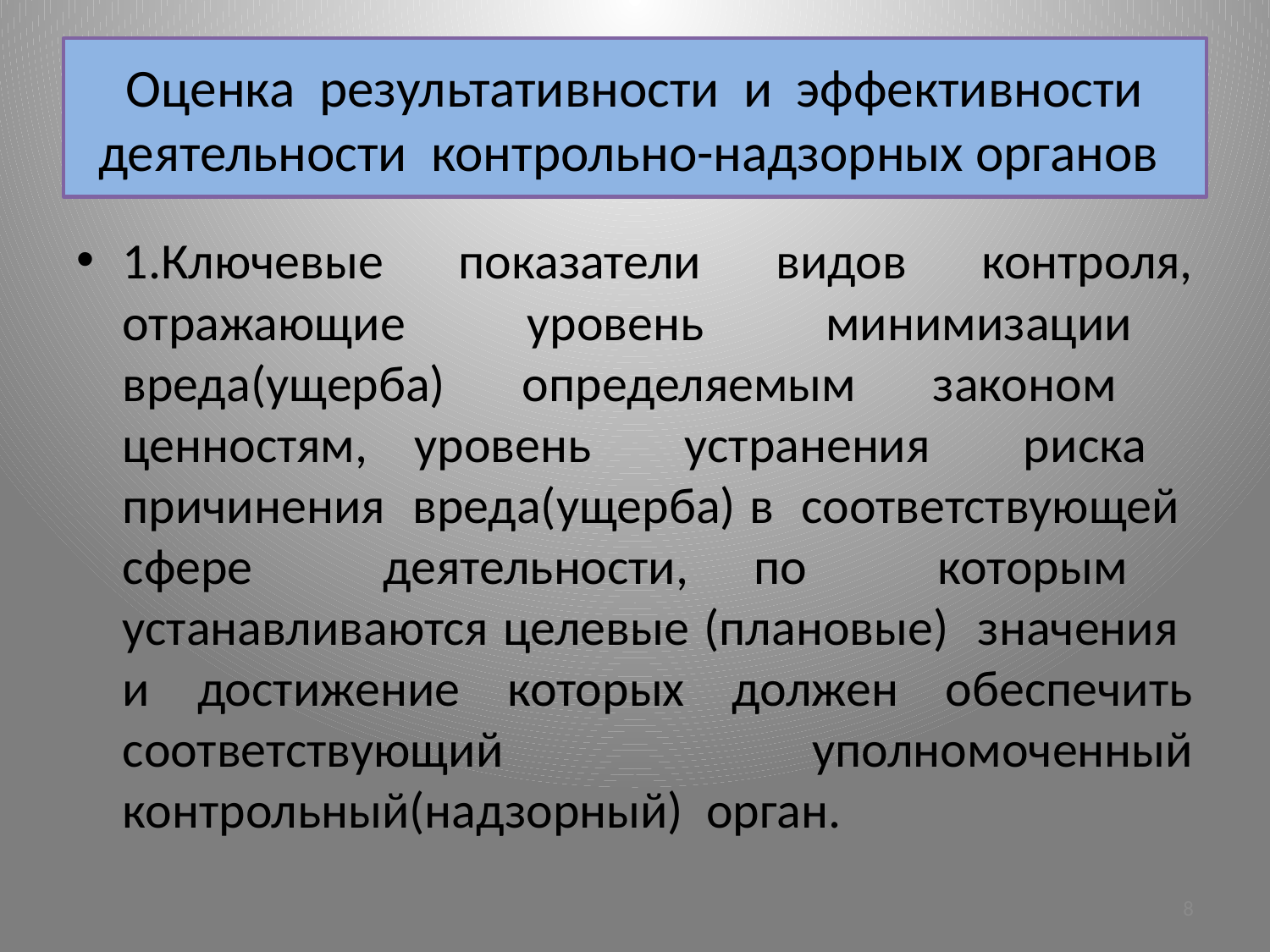

# Оценка  результативности  и  эффективности деятельности  контрольно-надзорных органов
1.Ключевые  показатели  видов  контроля, отражающие  уровень  минимизации  вреда(ущерба) определяемым законом  ценностям, уровень  устранения  риска  причинения  вреда(ущерба) в  соответствующей  сфере  деятельности, по  которым  устанавливаются целевые (плановые)  значения  и  достижение  которых  должен  обеспечить соответствующий уполномоченный контрольный(надзорный)  орган.
8